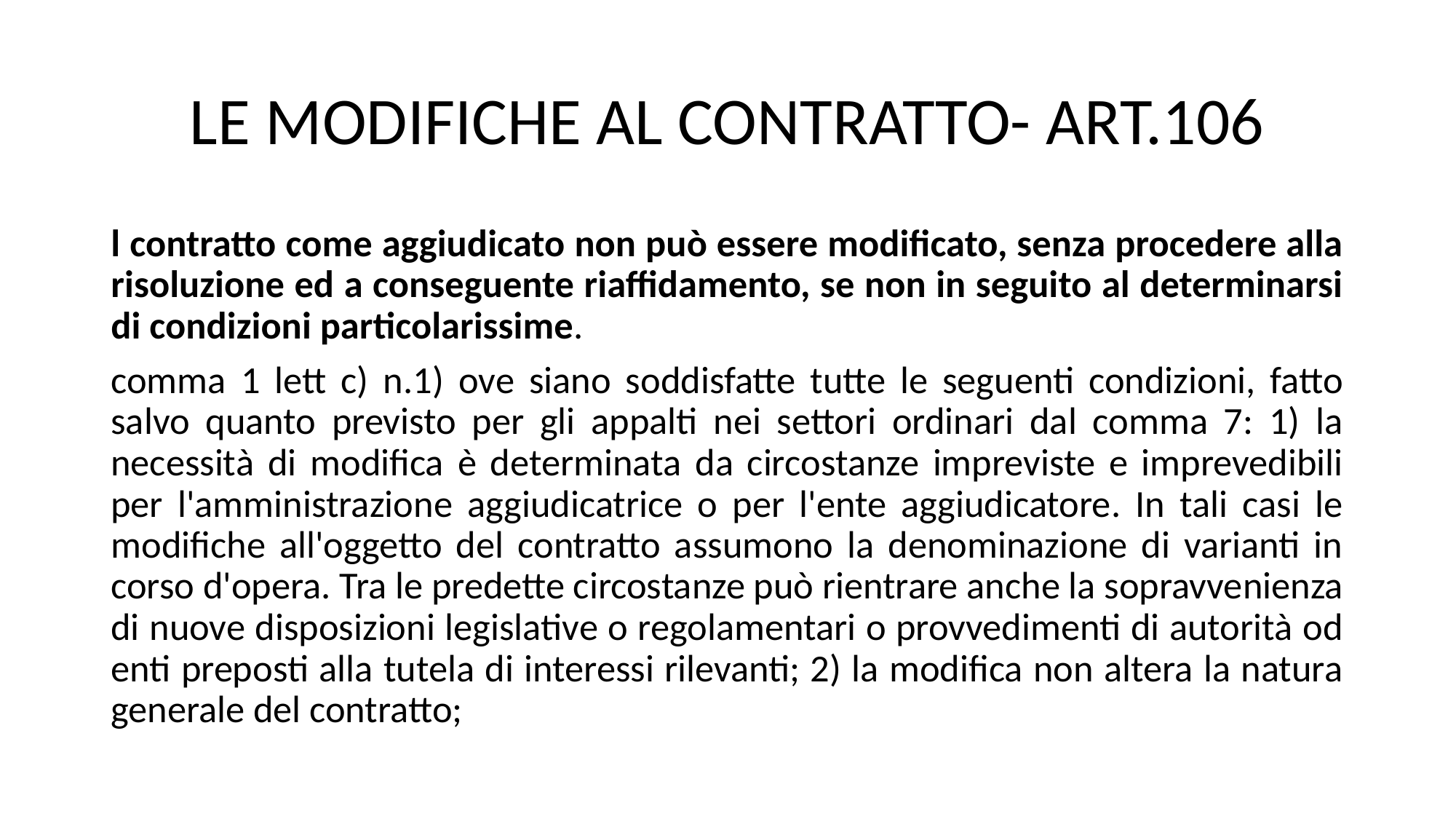

# LE MODIFICHE AL CONTRATTO- ART.106
l contratto come aggiudicato non può essere modificato, senza procedere alla risoluzione ed a conseguente riaffidamento, se non in seguito al determinarsi di condizioni particolarissime.
comma 1 lett c) n.1) ove siano soddisfatte tutte le seguenti condizioni, fatto salvo quanto previsto per gli appalti nei settori ordinari dal comma 7: 1) la necessità di modifica è determinata da circostanze impreviste e imprevedibili per l'amministrazione aggiudicatrice o per l'ente aggiudicatore. In tali casi le modifiche all'oggetto del contratto assumono la denominazione di varianti in corso d'opera. Tra le predette circostanze può rientrare anche la sopravvenienza di nuove disposizioni legislative o regolamentari o provvedimenti di autorità od enti preposti alla tutela di interessi rilevanti; 2) la modifica non altera la natura generale del contratto;